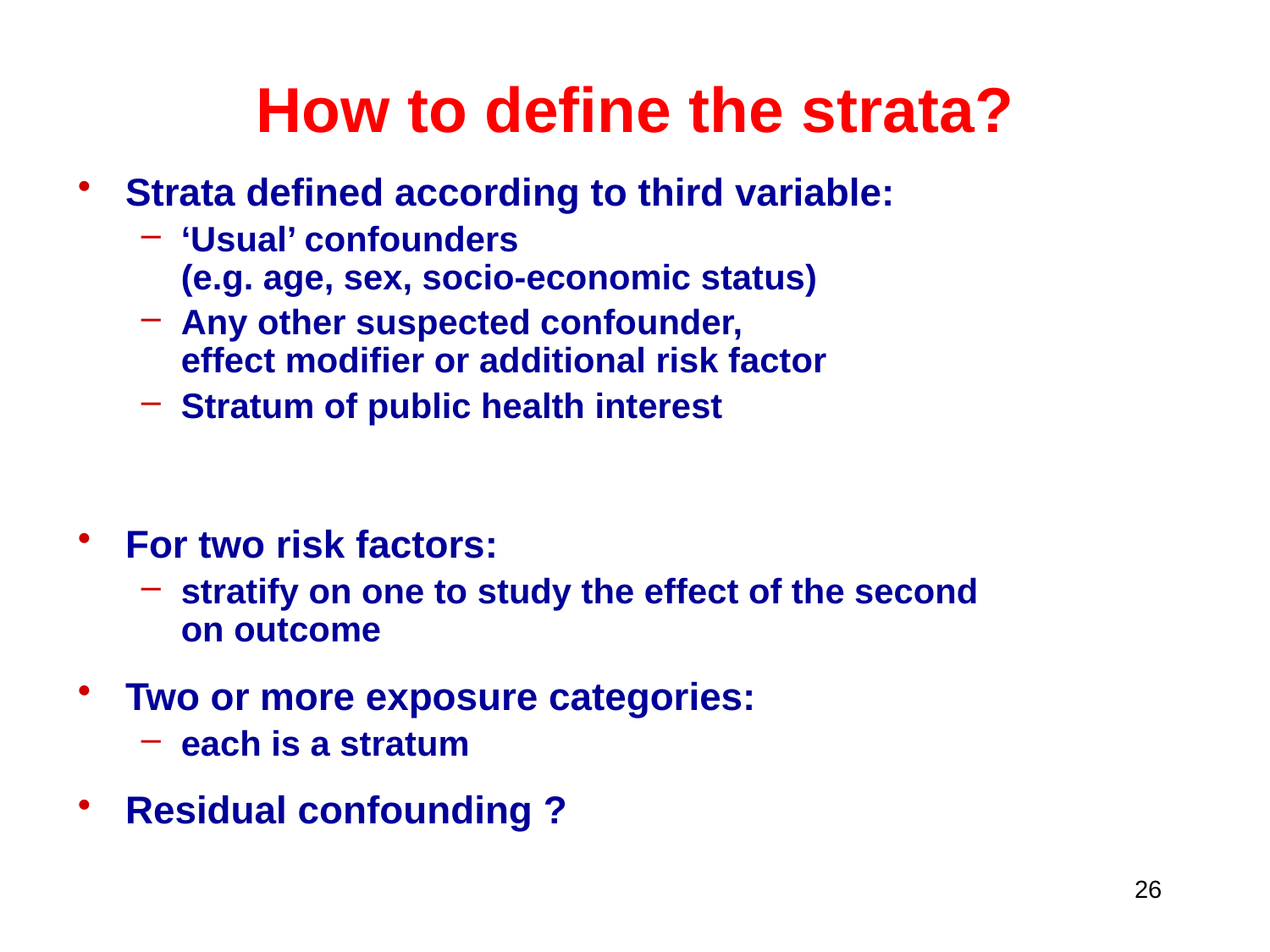

# How to define the strata?
Strata defined according to third variable:
‘Usual’ confounders
(e.g. age, sex, socio-economic status)
Any other suspected confounder,
effect modifier or additional risk factor
Stratum of public health interest

For two risk factors:
stratify on one to study the effect of the second
on outcome
Two or more exposure categories:
each is a stratum
Residual confounding ?

26